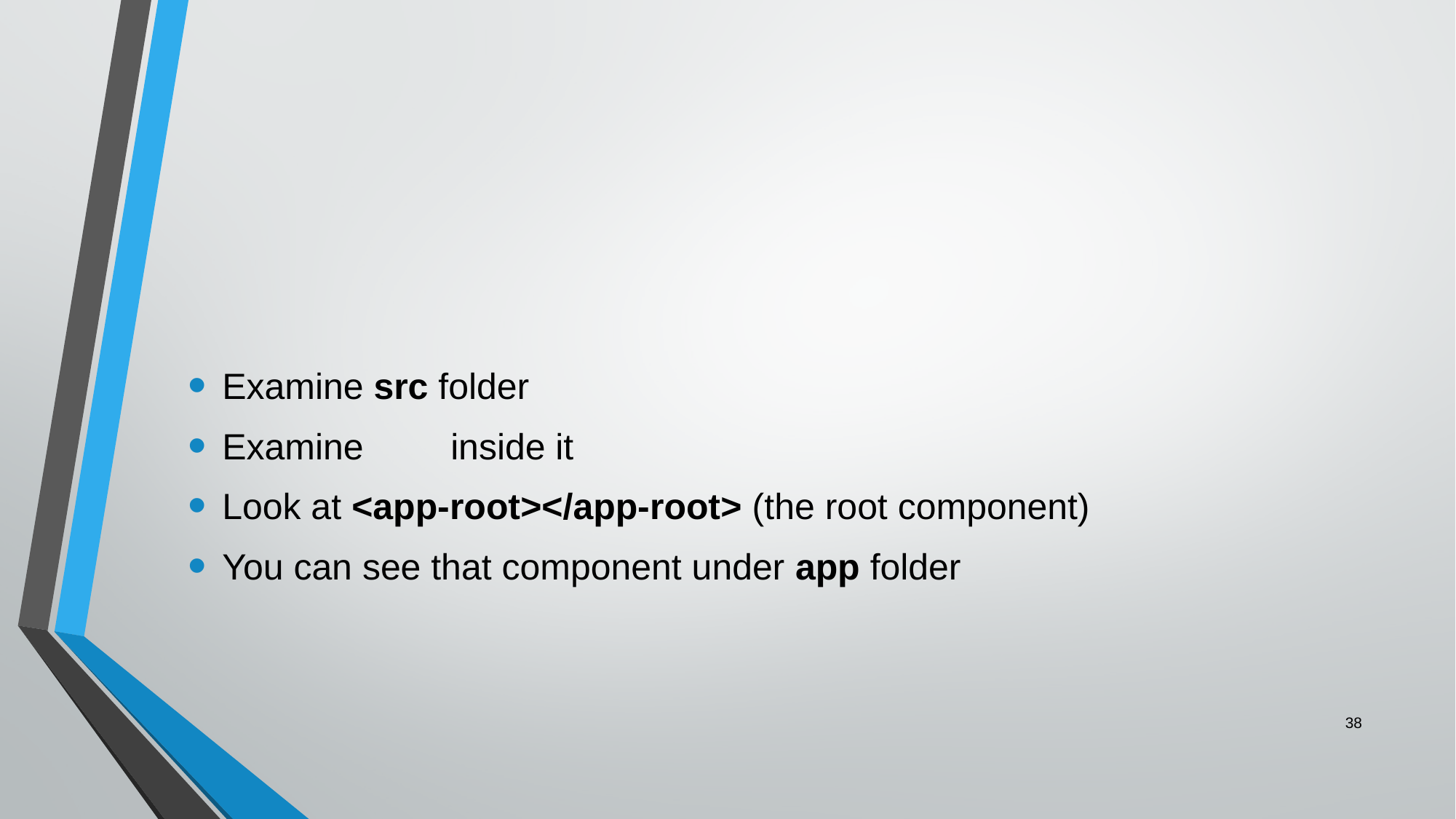

#
Examine src folder
Examine 	 inside it
Look at <app-root></app-root> (the root component)
You can see that component under app folder

38